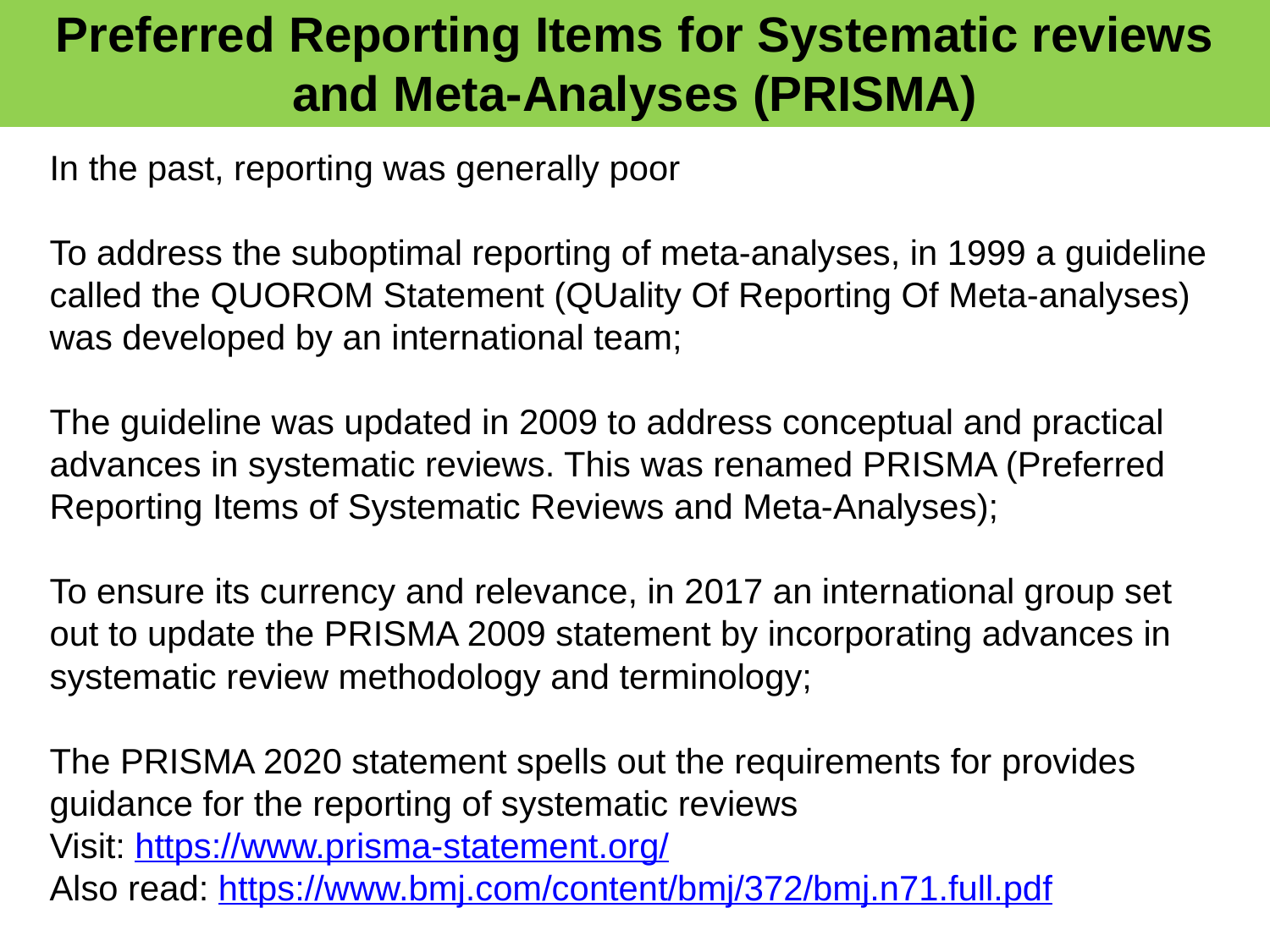

Preferred Reporting Items for Systematic reviews and Meta-Analyses (PRISMA)
In the past, reporting was generally poor

To address the suboptimal reporting of meta-analyses, in 1999 a guideline called the QUOROM Statement (QUality Of Reporting Of Meta-analyses) was developed by an international team;

The guideline was updated in 2009 to address conceptual and practical advances in systematic reviews. This was renamed PRISMA (Preferred Reporting Items of Systematic Reviews and Meta-Analyses);

To ensure its currency and relevance, in 2017 an international group set out to update the PRISMA 2009 statement by incorporating advances in systematic review methodology and terminology;

The PRISMA 2020 statement spells out the requirements for provides guidance for the reporting of systematic reviews
Visit: https://www.prisma-statement.org/
Also read: https://www.bmj.com/content/bmj/372/bmj.n71.full.pdf